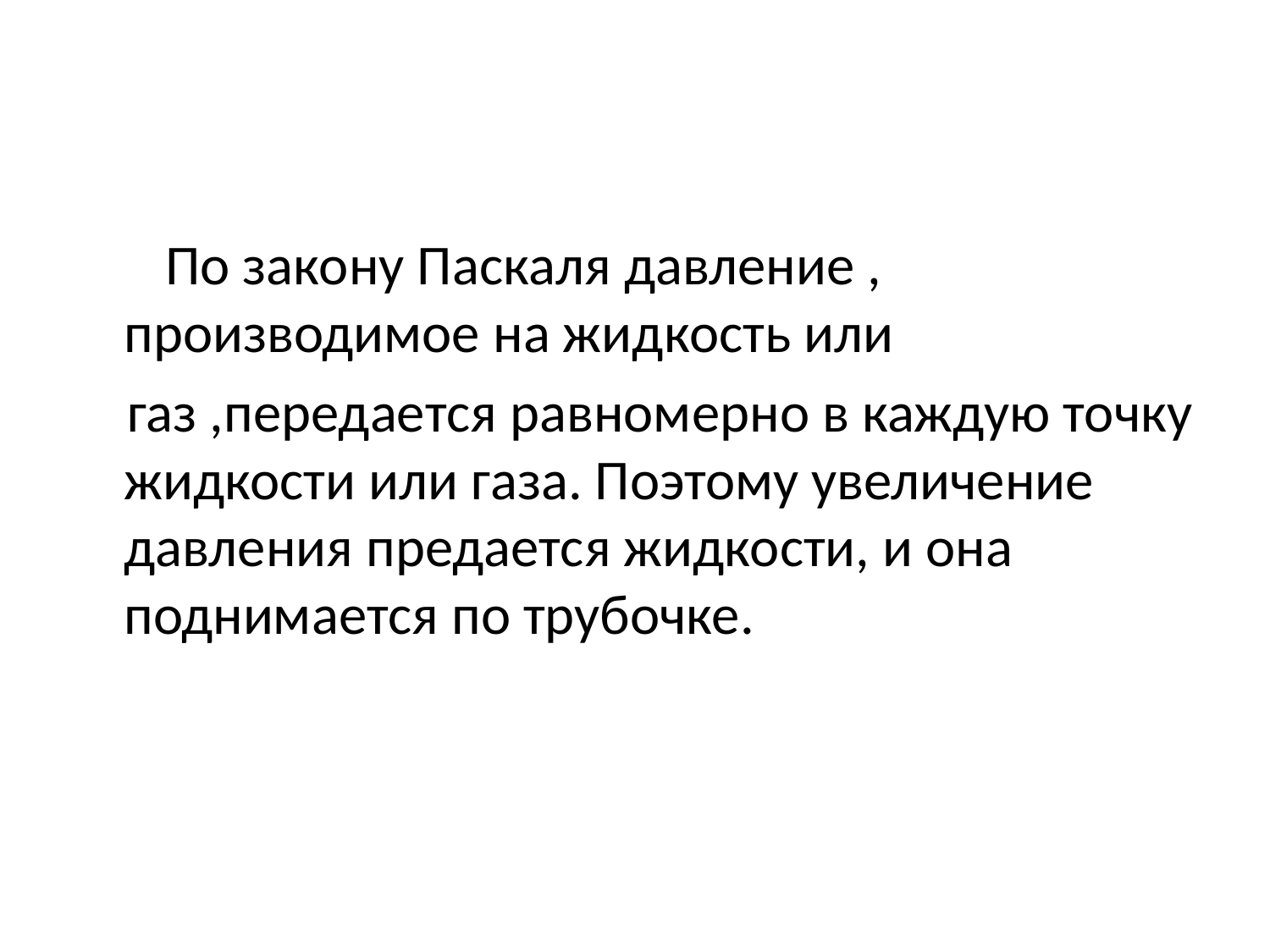

#
       По закону Паскаля давление , производимое на жидкость или
    газ ,передается равномерно в каждую точку жидкости или газа. Поэтому увеличение давления предается жидкости, и она поднимается по трубочке.